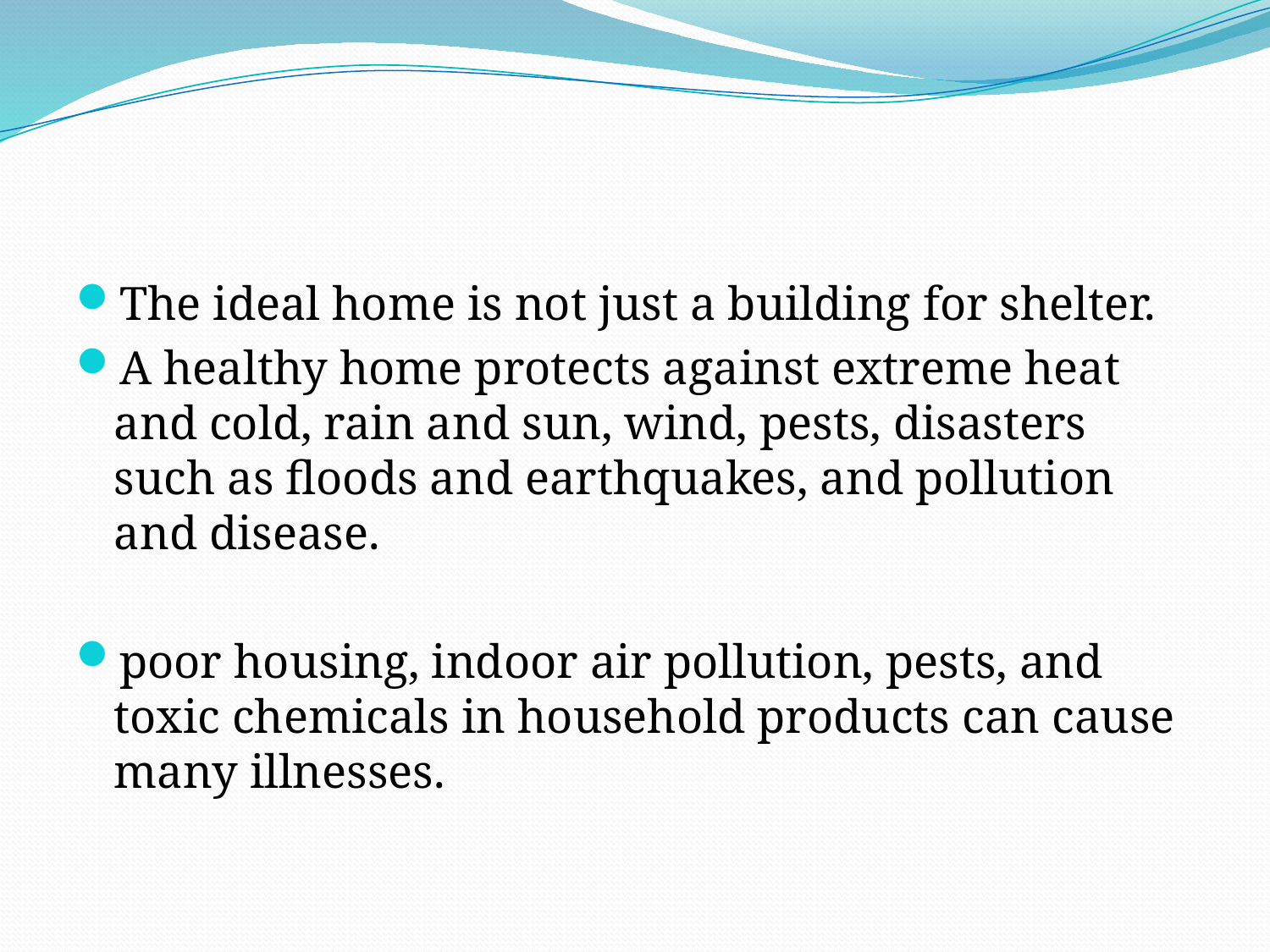

#
The ideal home is not just a building for shelter.
A healthy home protects against extreme heat and cold, rain and sun, wind, pests, disasters such as floods and earthquakes, and pollution and disease.

poor housing, indoor air pollution, pests, and toxic chemicals in household products can cause many illnesses.